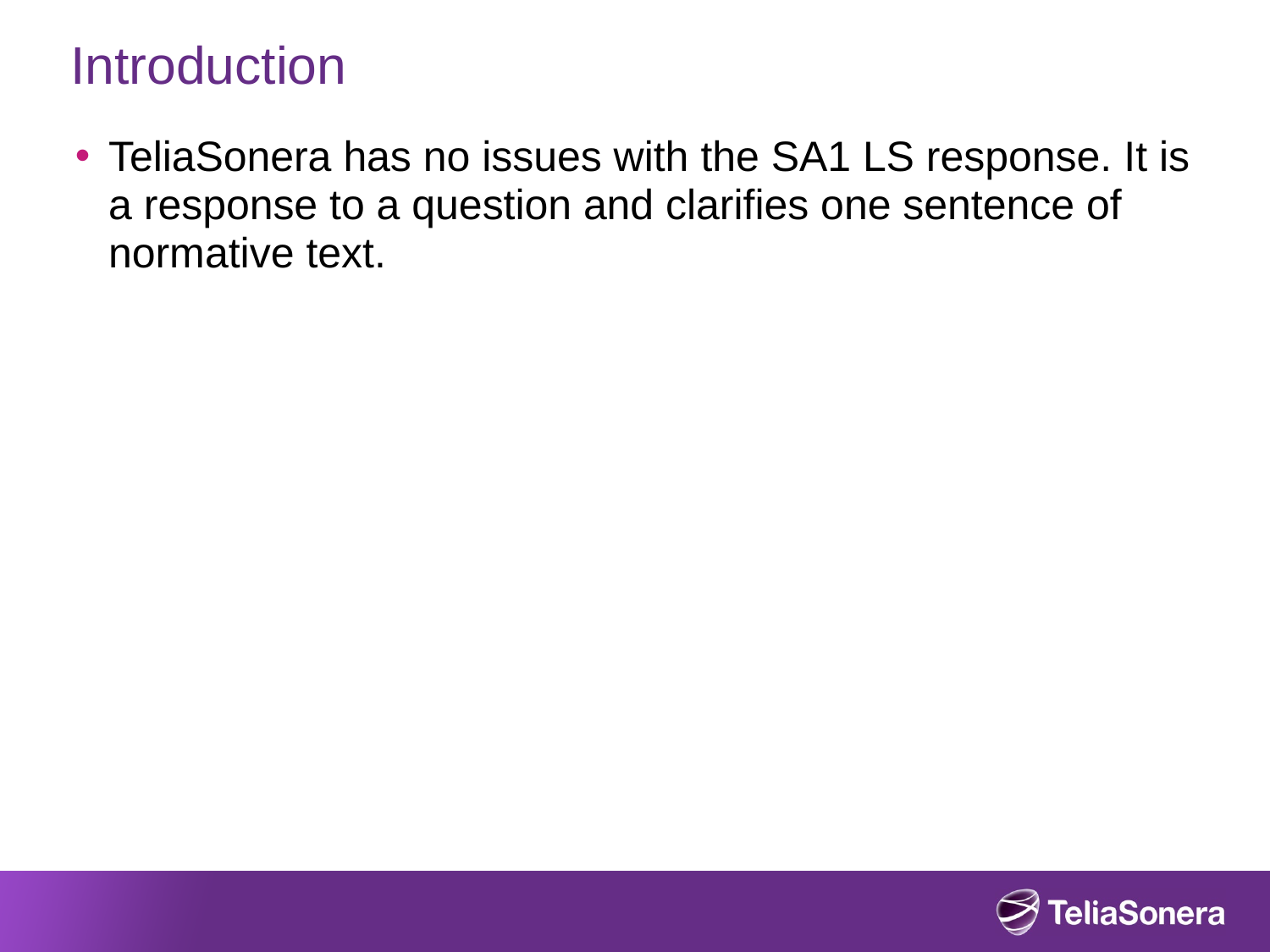

# Introduction
TeliaSonera has no issues with the SA1 LS response. It is a response to a question and clarifies one sentence of normative text.